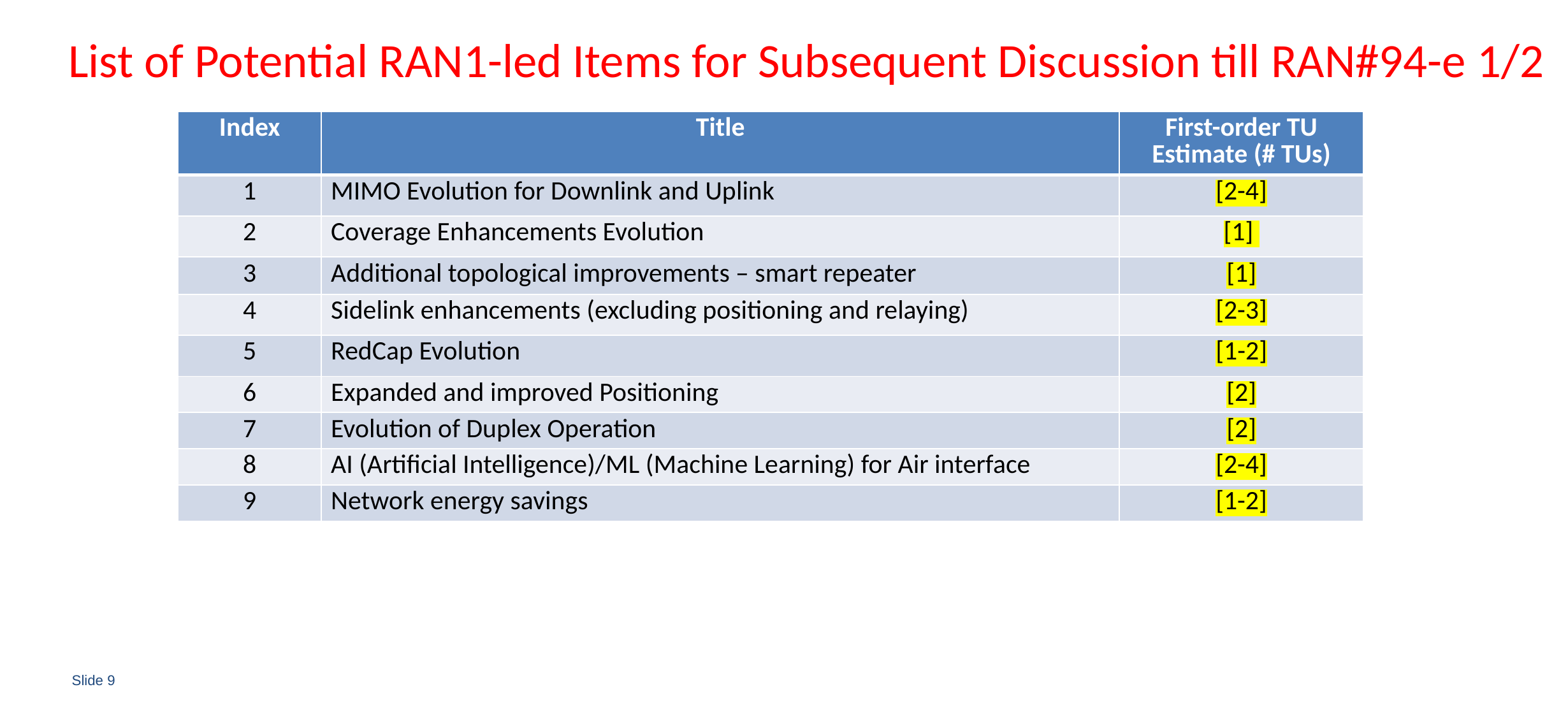

# List of Potential RAN1-led Items for Subsequent Discussion till RAN#94-e 1/2
| Index | Title | First-order TU Estimate (# TUs) |
| --- | --- | --- |
| 1 | MIMO Evolution for Downlink and Uplink | [2-4] |
| 2 | Coverage Enhancements Evolution | [1] |
| 3 | Additional topological improvements – smart repeater | [1] |
| 4 | Sidelink enhancements (excluding positioning and relaying) | [2-3] |
| 5 | RedCap Evolution | [1-2] |
| 6 | Expanded and improved Positioning | [2] |
| 7 | Evolution of Duplex Operation | [2] |
| 8 | AI (Artificial Intelligence)/ML (Machine Learning) for Air interface | [2-4] |
| 9 | Network energy savings | [1-2] |